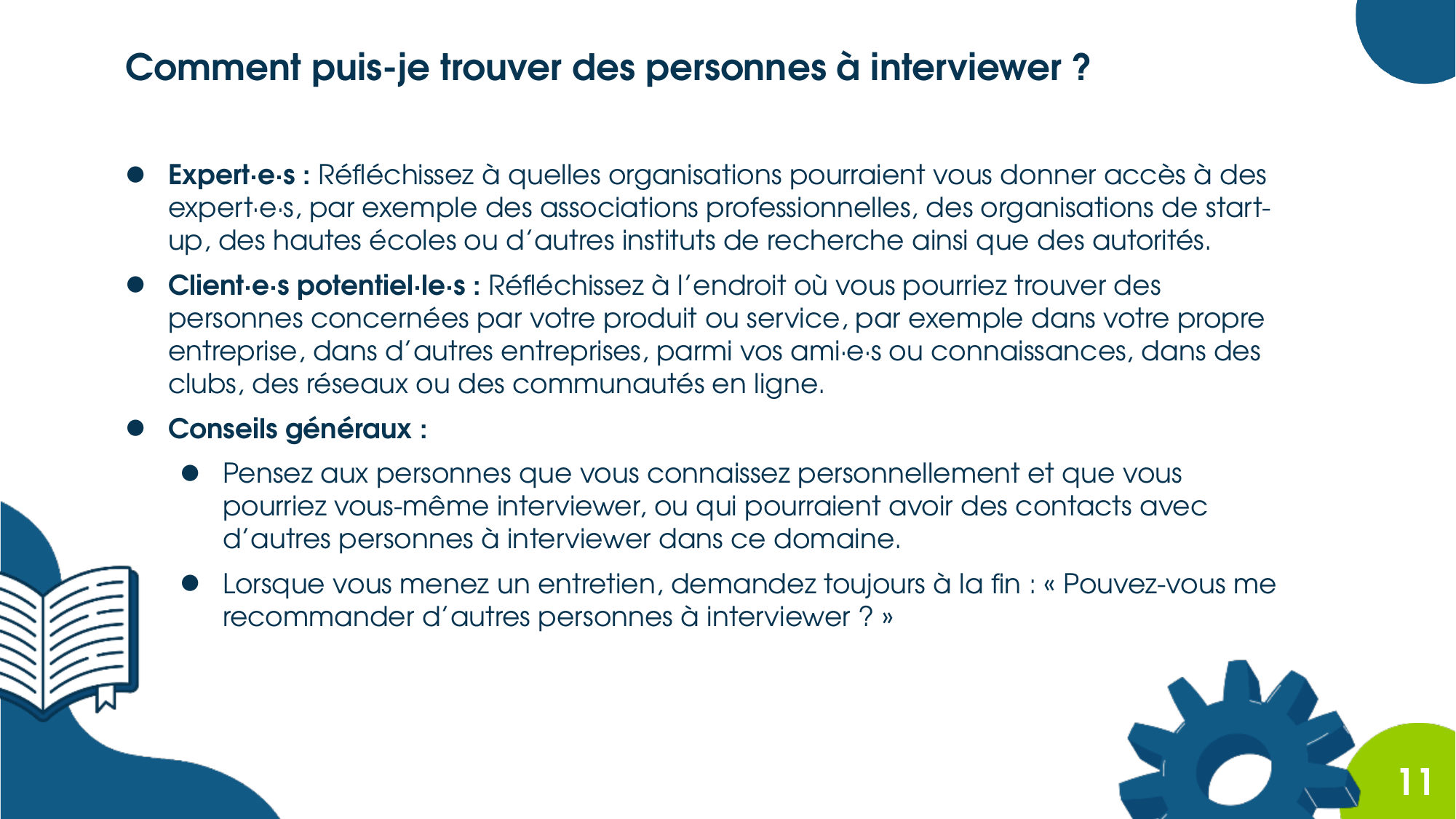

Comment puis-je trouver des personnes à interviewer ?
Expert·e·s : Réfléchissez à quelles organisations pourraient vous donner accès à des expert·e·s, par exemple des associations professionnelles, des organisations de start-up, des hautes écoles ou d’autres instituts de recherche ainsi que des autorités.
Client·e·s potentiel·le·s : Réfléchissez à l’endroit où vous pourriez trouver des personnes concernées par votre produit ou service, par exemple dans votre propre entreprise, dans d’autres entreprises, parmi vos ami·e·s ou connaissances, dans des clubs, des réseaux ou des communautés en ligne.
Conseils généraux :
Pensez aux personnes que vous connaissez personnellement et que vous pourriez vous-même interviewer, ou qui pourraient avoir des contacts avec d’autres personnes à interviewer dans ce domaine.
Lorsque vous menez un entretien, demandez toujours à la fin : « Pouvez-vous me recommander d’autres personnes à interviewer ? »

11